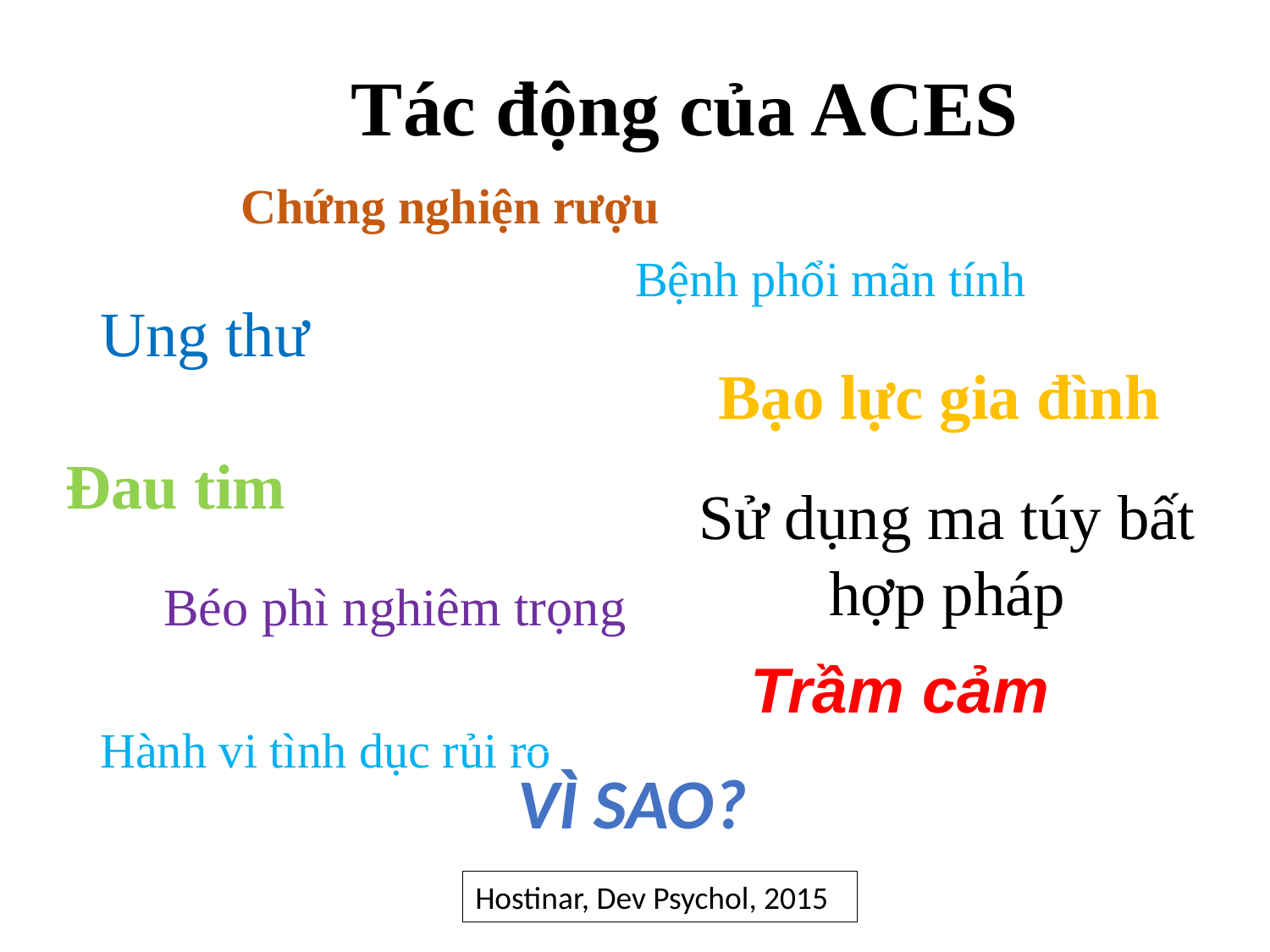

# Tác động của ACES

Ung thư

Béo phì nghiêm trọng

Hành vi tình dục rủi ro

Chứng nghiện rượu
Bệnh phổi mãn tính
Bạo lực gia đình
Đau tim
Sử dụng ma túy bất hợp pháp
Trầm cảm
VÌ SAO?
Hostinar, Dev Psychol, 20155